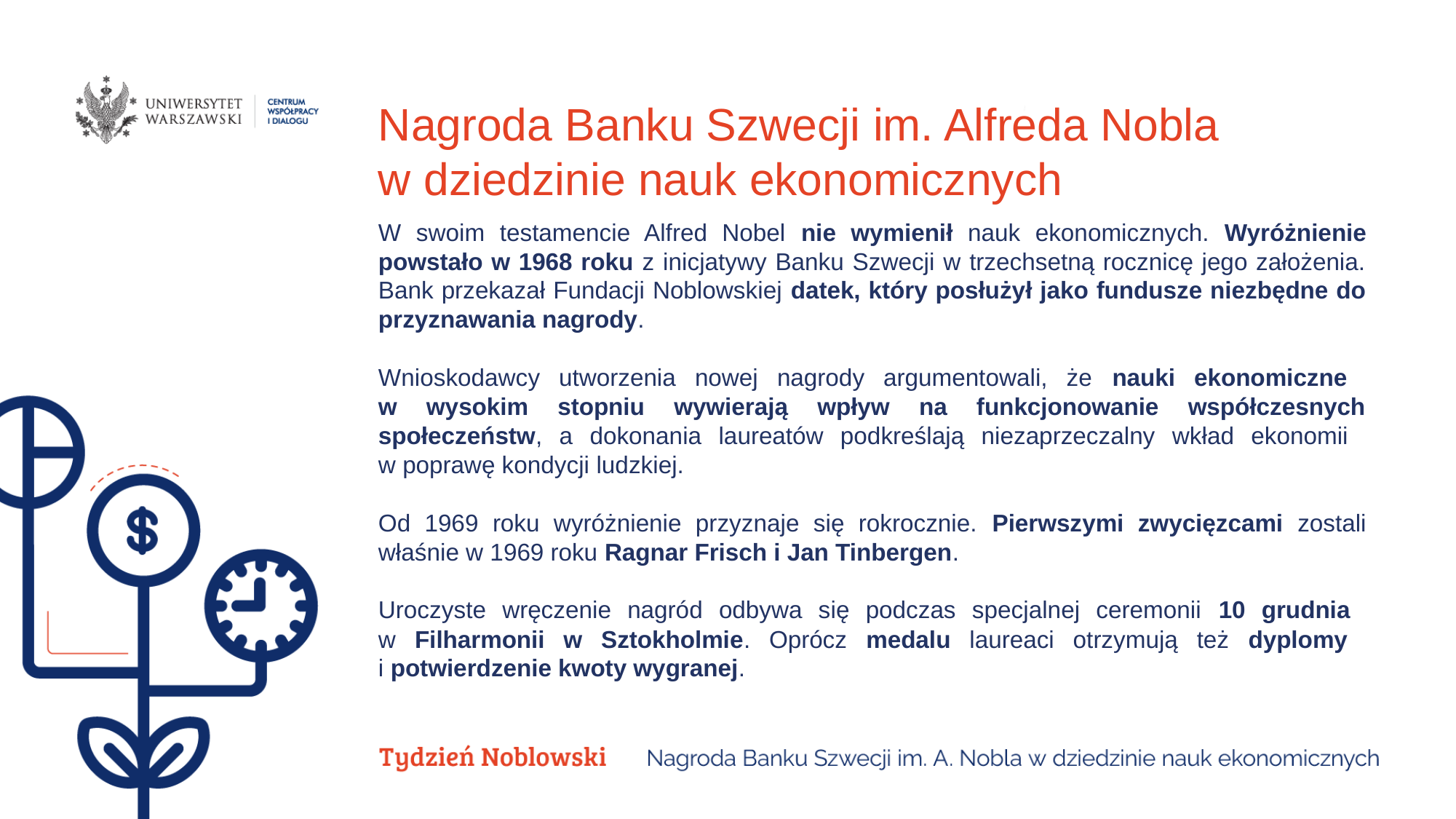

Nagroda Banku Szwecji im. Alfreda Nobla
w dziedzinie nauk ekonomicznych
W swoim testamencie Alfred Nobel nie wymienił nauk ekonomicznych. Wyróżnienie powstało w 1968 roku z inicjatywy Banku Szwecji w trzechsetną rocznicę jego założenia. Bank przekazał Fundacji Noblowskiej datek, który posłużył jako fundusze niezbędne do przyznawania nagrody.

Wnioskodawcy utworzenia nowej nagrody argumentowali, że nauki ekonomiczne
w wysokim stopniu wywierają wpływ na funkcjonowanie współczesnych społeczeństw, a dokonania laureatów podkreślają niezaprzeczalny wkład ekonomii
w poprawę kondycji ludzkiej.

Od 1969 roku wyróżnienie przyznaje się rokrocznie. Pierwszymi zwycięzcami zostali właśnie w 1969 roku Ragnar Frisch i Jan Tinbergen.

Uroczyste wręczenie nagród odbywa się podczas specjalnej ceremonii 10 grudnia
w Filharmonii w Sztokholmie. Oprócz medalu laureaci otrzymują też dyplomy
i potwierdzenie kwoty wygranej.